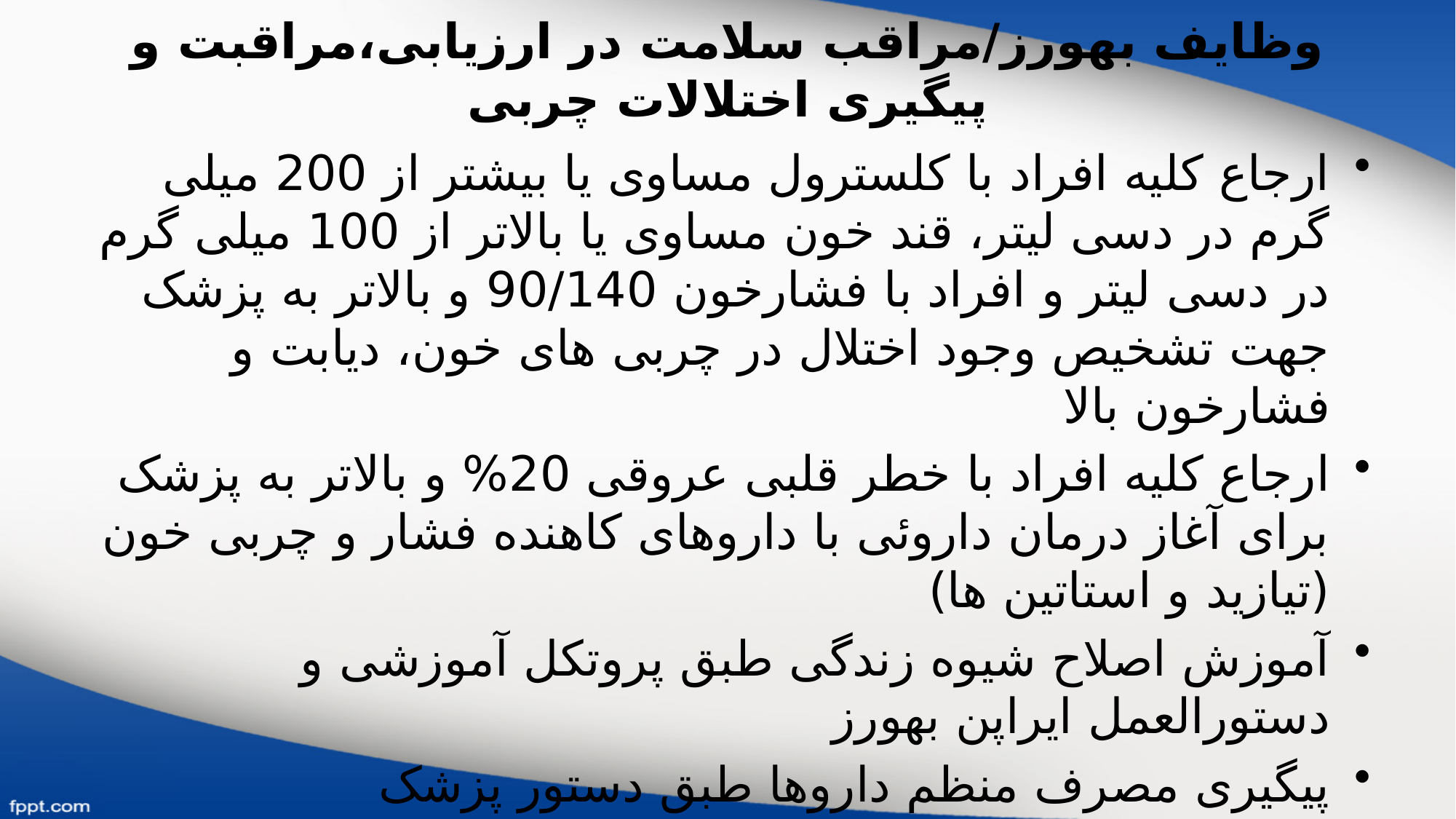

# وظایف بهورز/مراقب سلامت در ارزیابی،مراقبت و پیگیری اختلالات چربی
ارجاع کلیه افراد با کلسترول مساوی یا بیشتر از 200 میلی گرم در دسی لیتر، قند خون مساوی یا بالاتر از 100 میلی گرم در دسی لیتر و افراد با فشارخون 90/140 و بالاتر به پزشک جهت تشخیص وجود اختلال در چربی های خون، دیابت و فشارخون بالا
ارجاع کلیه افراد با خطر قلبی عروقی 20% و بالاتر به پزشک برای آغاز درمان داروئی با داروهای کاهنده فشار و چربی خون (تیازید و استاتین ها)
آموزش اصلاح شیوه زندگی طبق پروتکل آموزشی و دستورالعمل ایراپن بهورز
پیگیری مصرف منظم داروها طبق دستور پزشک
ارجاع بیماران در فواصل زمانی تعیین شده
ارجاع بیماران درصورت ظهور عوارض داروئی